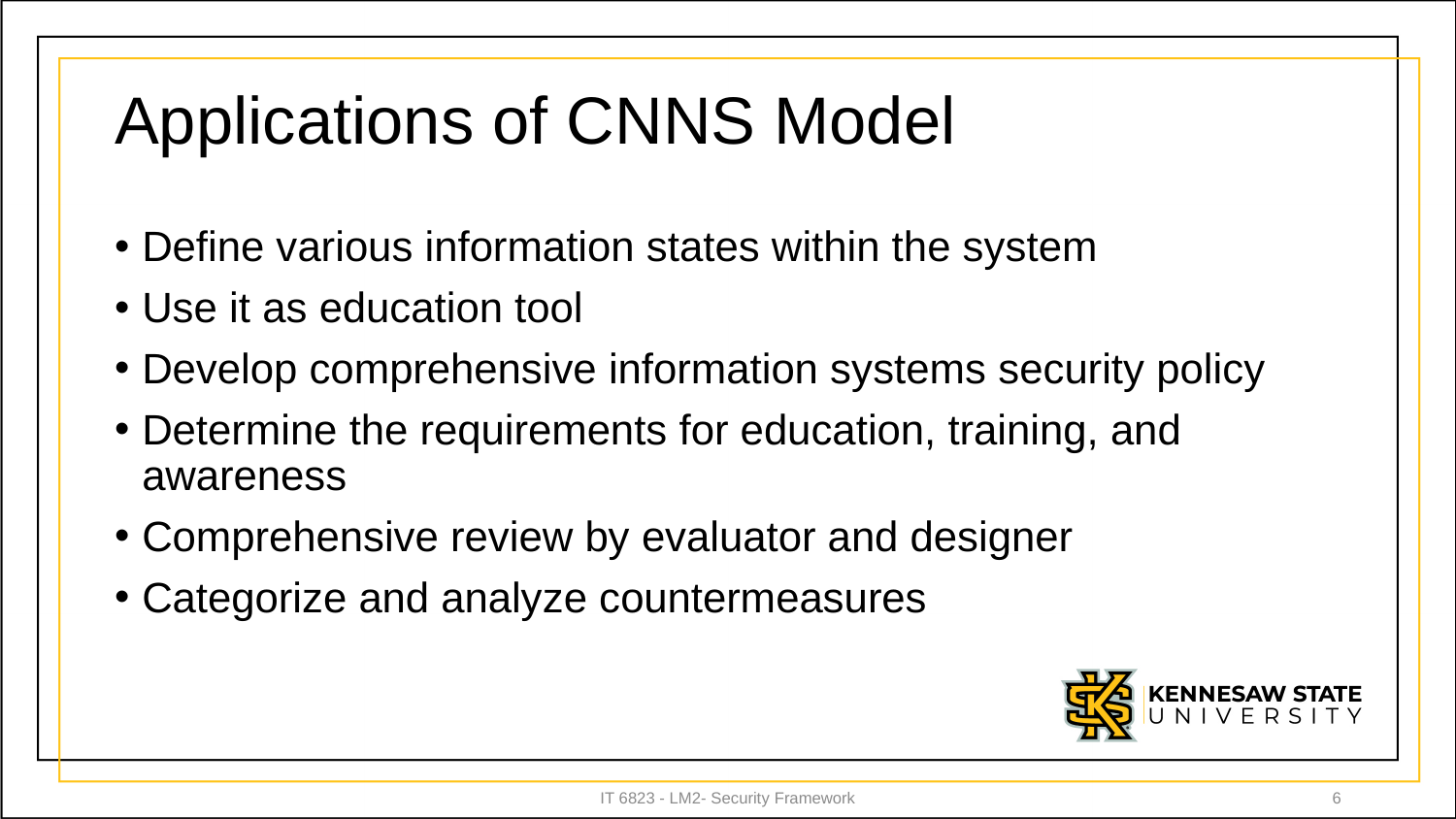

# Applications of CNNS Model
Define various information states within the system
Use it as education tool
Develop comprehensive information systems security policy
Determine the requirements for education, training, and awareness
Comprehensive review by evaluator and designer
Categorize and analyze countermeasures
IT 6823 - LM2- Security Framework
6